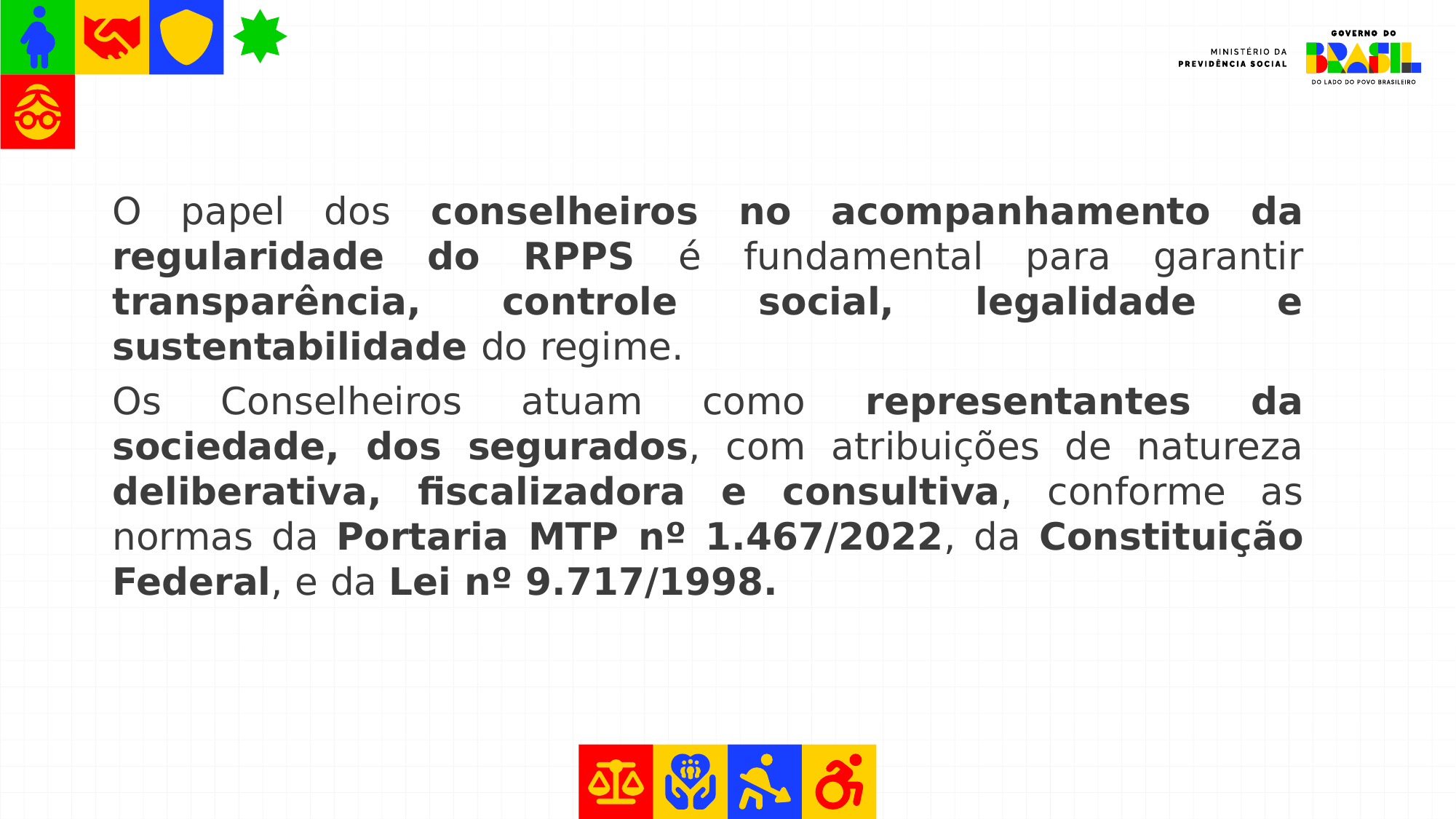

O papel dos conselheiros no acompanhamento da regularidade do RPPS é fundamental para garantir transparência, controle social, legalidade e sustentabilidade do regime.
Os Conselheiros atuam como representantes da sociedade, dos segurados, com atribuições de natureza deliberativa, fiscalizadora e consultiva, conforme as normas da Portaria MTP nº 1.467/2022, da Constituição Federal, e da Lei nº 9.717/1998.